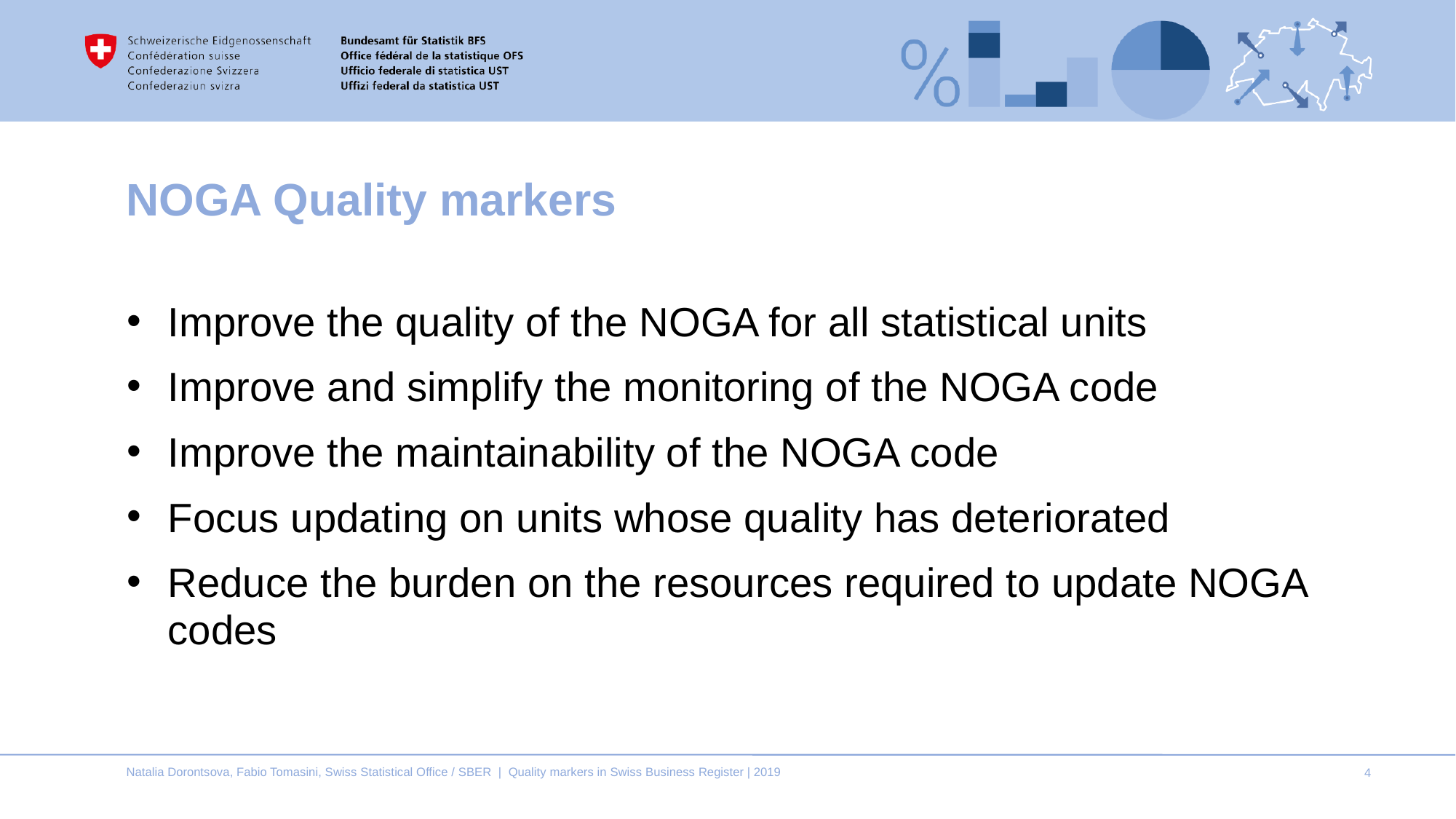

# NOGA Quality markers
Improve the quality of the NOGA for all statistical units
Improve and simplify the monitoring of the NOGA code
Improve the maintainability of the NOGA code
Focus updating on units whose quality has deteriorated
Reduce the burden on the resources required to update NOGA codes
Natalia Dorontsova, Fabio Tomasini, Swiss Statistical Office / SBER  |  Quality markers in Swiss Business Register | 2019
4